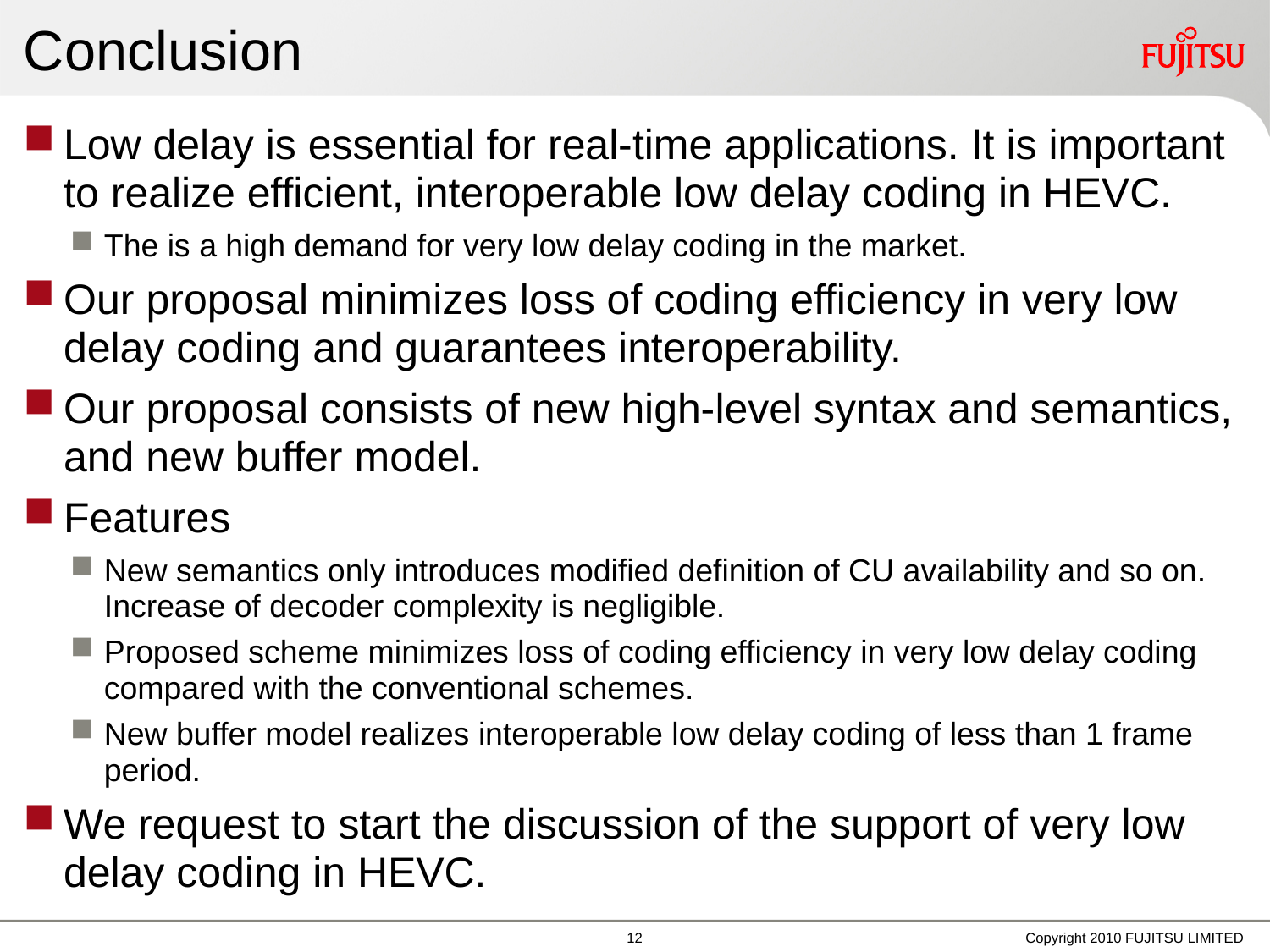

# Conclusion
Low delay is essential for real-time applications. It is important to realize efficient, interoperable low delay coding in HEVC.
The is a high demand for very low delay coding in the market.
Our proposal minimizes loss of coding efficiency in very low delay coding and guarantees interoperability.
Our proposal consists of new high-level syntax and semantics, and new buffer model.
Features
New semantics only introduces modified definition of CU availability and so on. Increase of decoder complexity is negligible.
Proposed scheme minimizes loss of coding efficiency in very low delay coding compared with the conventional schemes.
New buffer model realizes interoperable low delay coding of less than 1 frame period.
We request to start the discussion of the support of very low delay coding in HEVC.

12
Copyright 2010 FUJITSU LIMITED